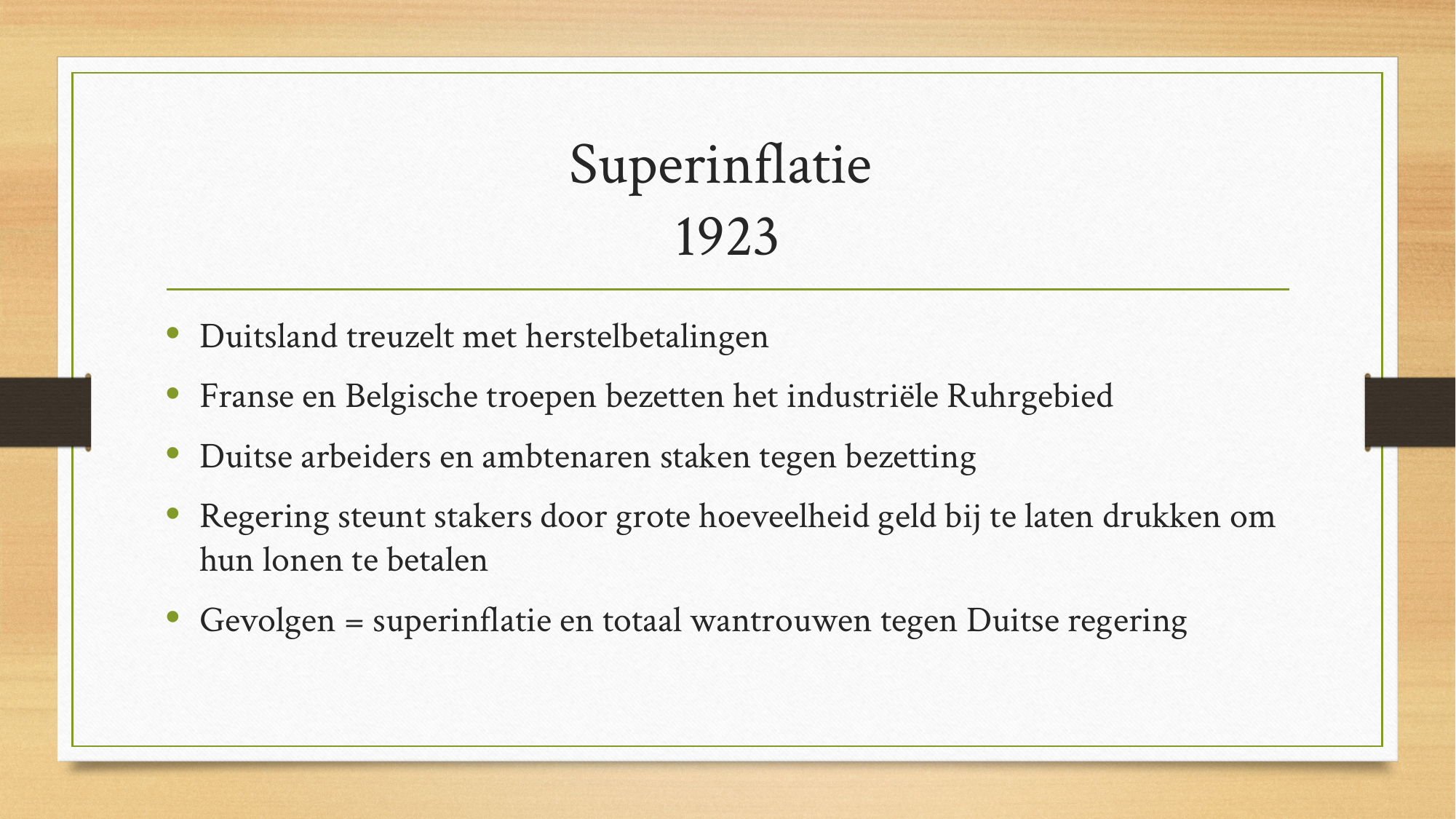

# Superinflatie 1923
Duitsland treuzelt met herstelbetalingen
Franse en Belgische troepen bezetten het industriële Ruhrgebied
Duitse arbeiders en ambtenaren staken tegen bezetting
Regering steunt stakers door grote hoeveelheid geld bij te laten drukken om hun lonen te betalen
Gevolgen = superinflatie en totaal wantrouwen tegen Duitse regering